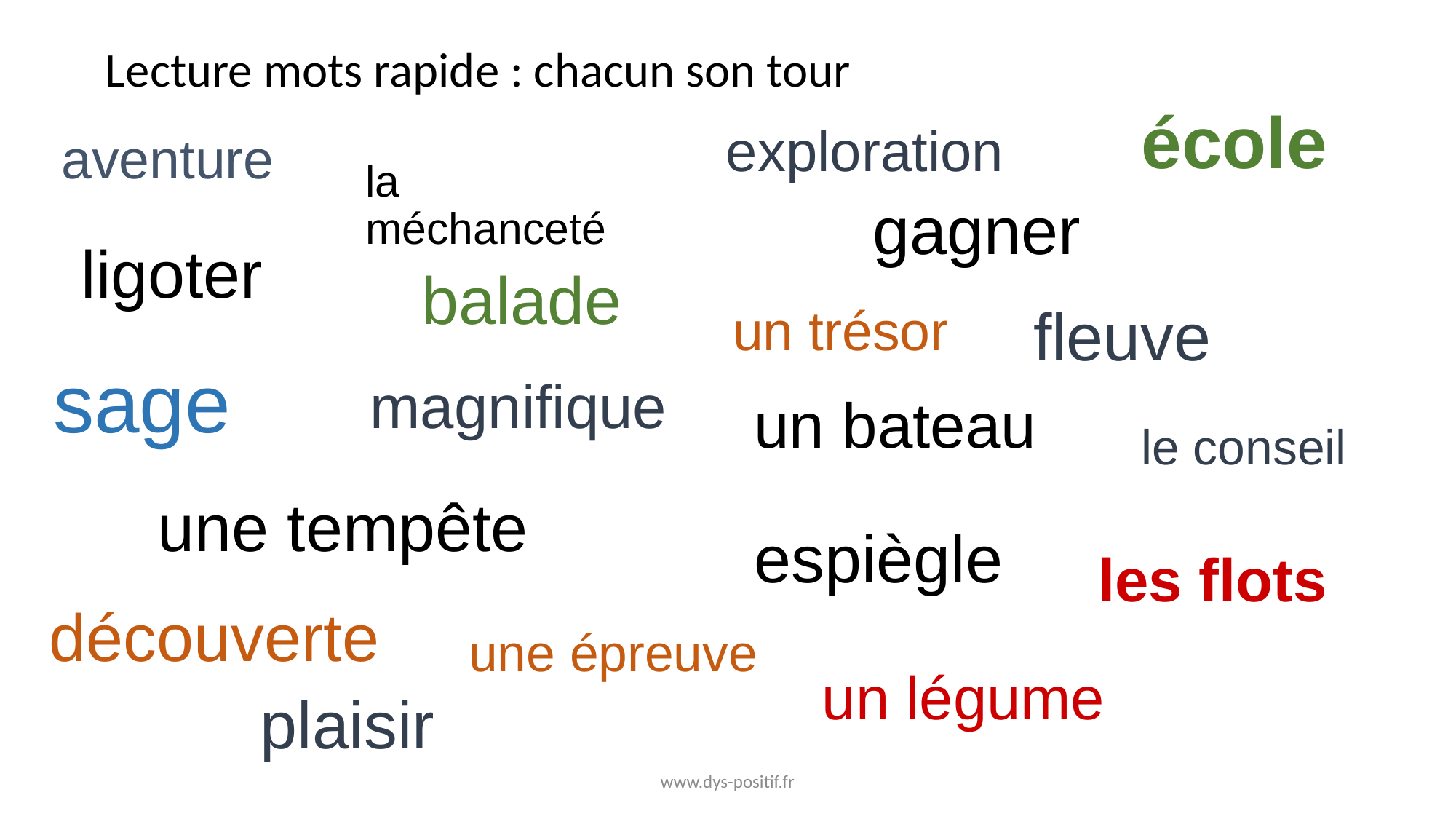

# Lecture mots rapide : chacun son tour
école
exploration
aventure
la méchanceté
gagner
ligoter
balade
un trésor
fleuve
sage
magnifique
un bateau
le conseil
une tempête
espiègle
les flots
découverte
une épreuve
un légume
plaisir
www.dys-positif.fr